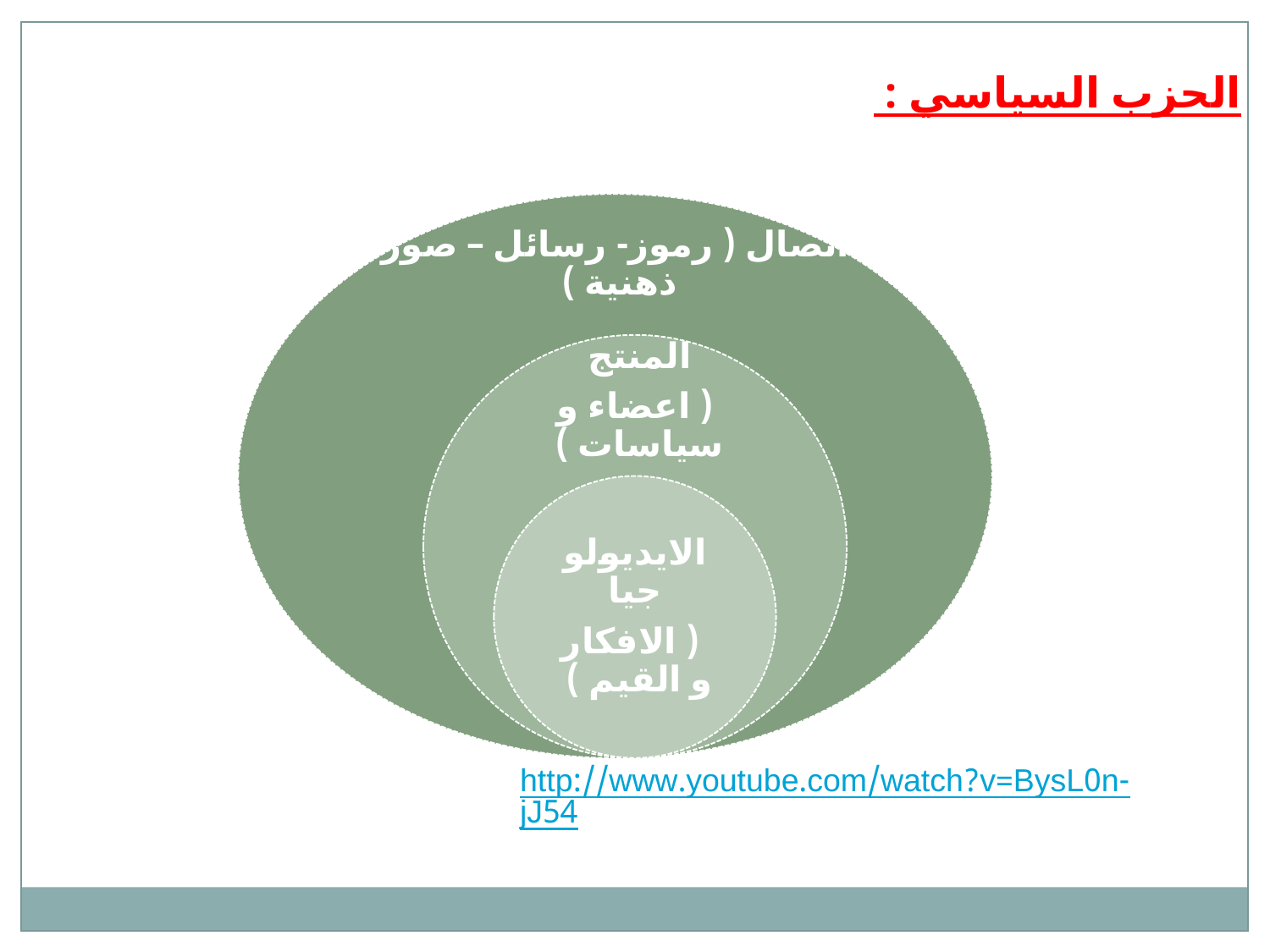

الحزب السياسي :
اتصال ( رموز- رسائل – صور ذهنية )
المنتج
( اعضاء و سياسات )
الايديولوجيا
 ( الافكار و القيم )
http://www.youtube.com/watch?v=BysL0n-jJ54